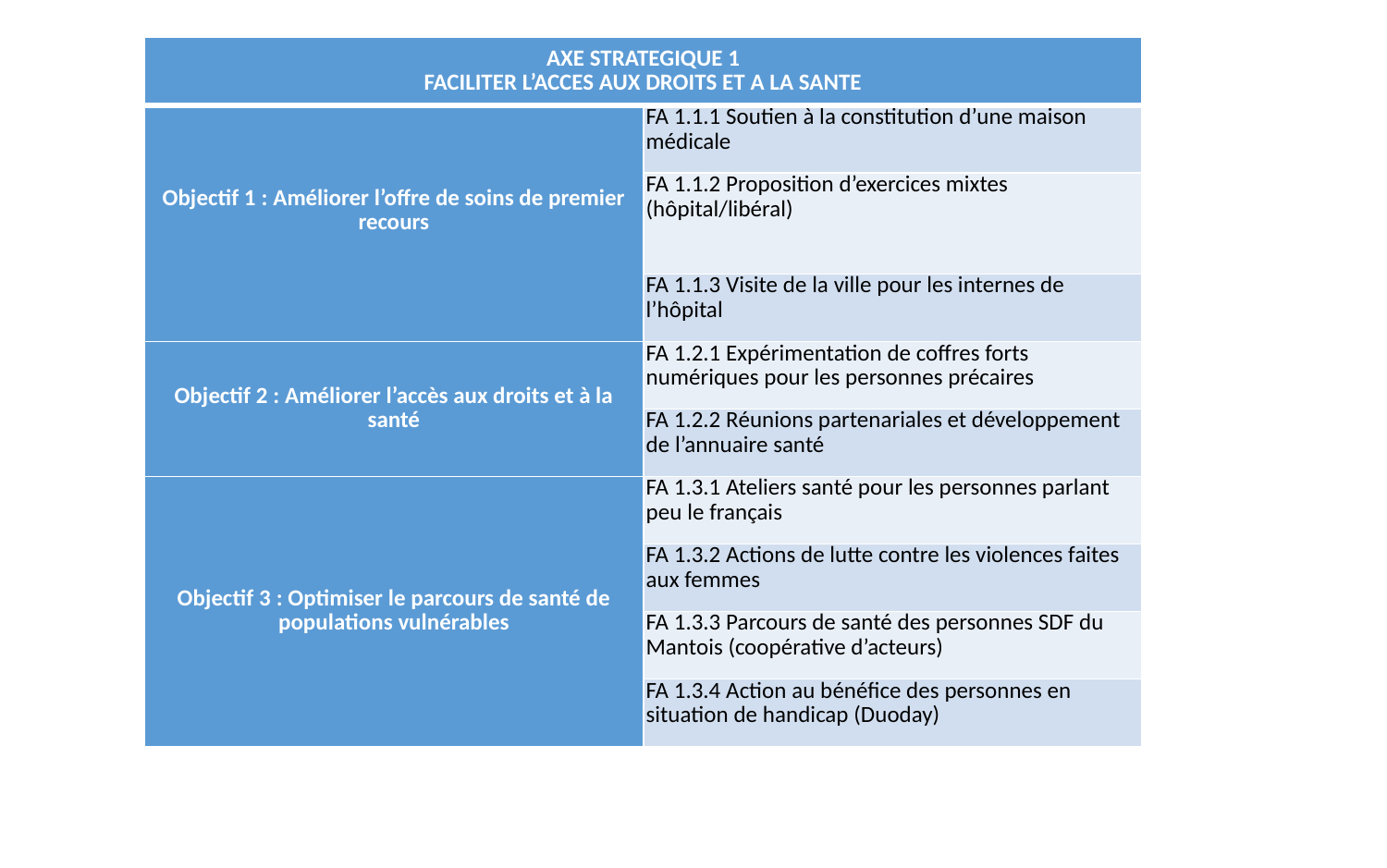

| AXE STRATEGIQUE 1 FACILITER L’ACCES AUX DROITS ET A LA SANTE |  |
| --- | --- |
| Objectif 1 : Améliorer l’offre de soins de premier recours | FA 1.1.1 Soutien à la constitution d’une maison médicale |
|  | FA 1.1.2 Proposition d’exercices mixtes (hôpital/libéral) |
|  | FA 1.1.3 Visite de la ville pour les internes de l’hôpital |
| Objectif 2 : Améliorer l’accès aux droits et à la santé | FA 1.2.1 Expérimentation de coffres forts numériques pour les personnes précaires |
|  | FA 1.2.2 Réunions partenariales et développement de l’annuaire santé |
| Objectif 3 : Optimiser le parcours de santé de populations vulnérables | FA 1.3.1 Ateliers santé pour les personnes parlant peu le français |
|  | FA 1.3.2 Actions de lutte contre les violences faites aux femmes |
|  | FA 1.3.3 Parcours de santé des personnes SDF du Mantois (coopérative d’acteurs) |
|  | FA 1.3.4 Action au bénéfice des personnes en situation de handicap (Duoday) |